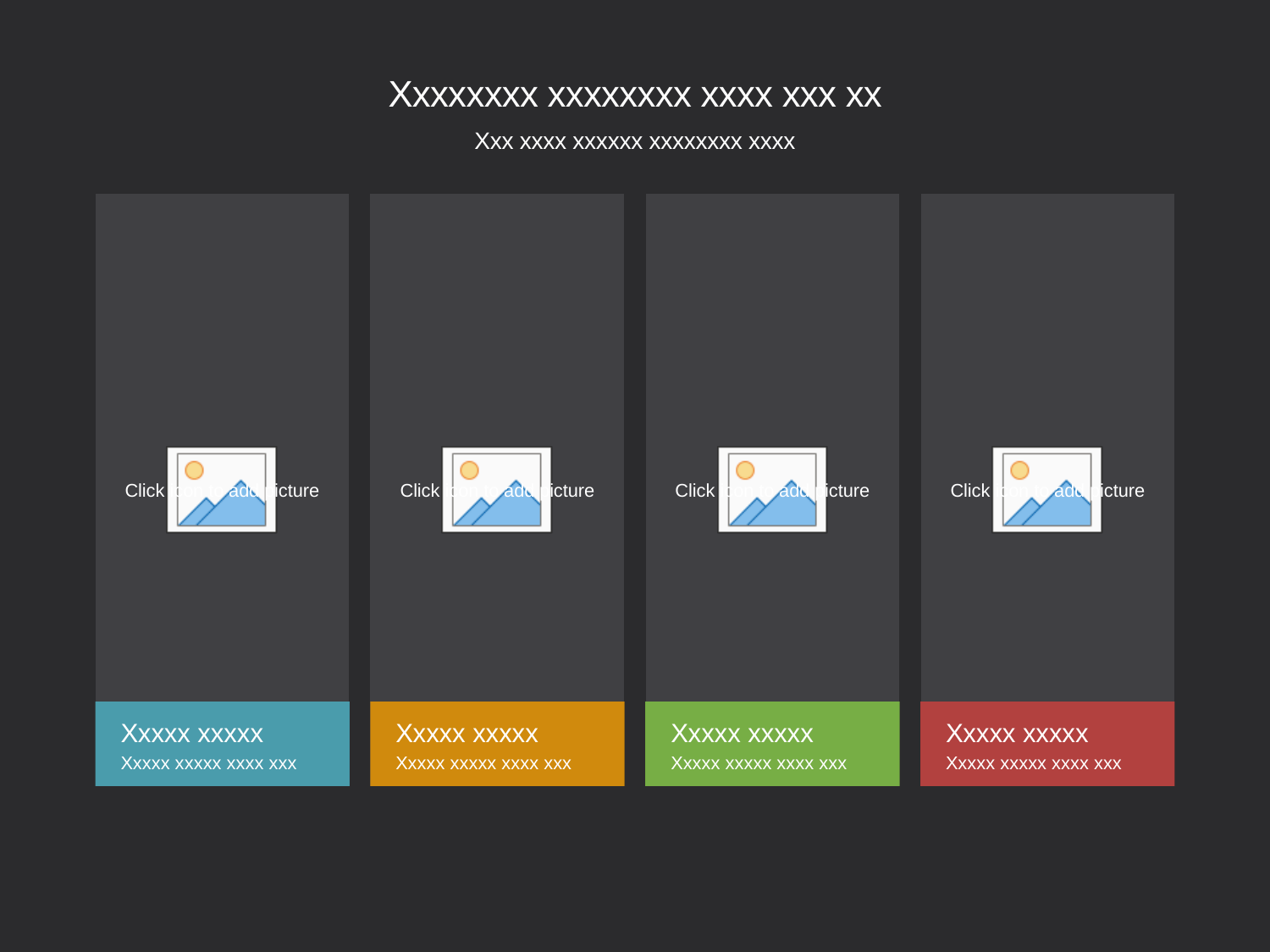

# Xxxxxxxx xxxxxxxx xxxx xxx xx
Xxx xxxx xxxxxx xxxxxxxx xxxx

Xxxxx xxxxx
Xxxxx xxxxx xxxx xxx
Xxxxx xxxxx
Xxxxx xxxxx xxxx xxx
Xxxxx xxxxx
Xxxxx xxxxx xxxx xxx
Xxxxx xxxxx
Xxxxx xxxxx xxxx xxx